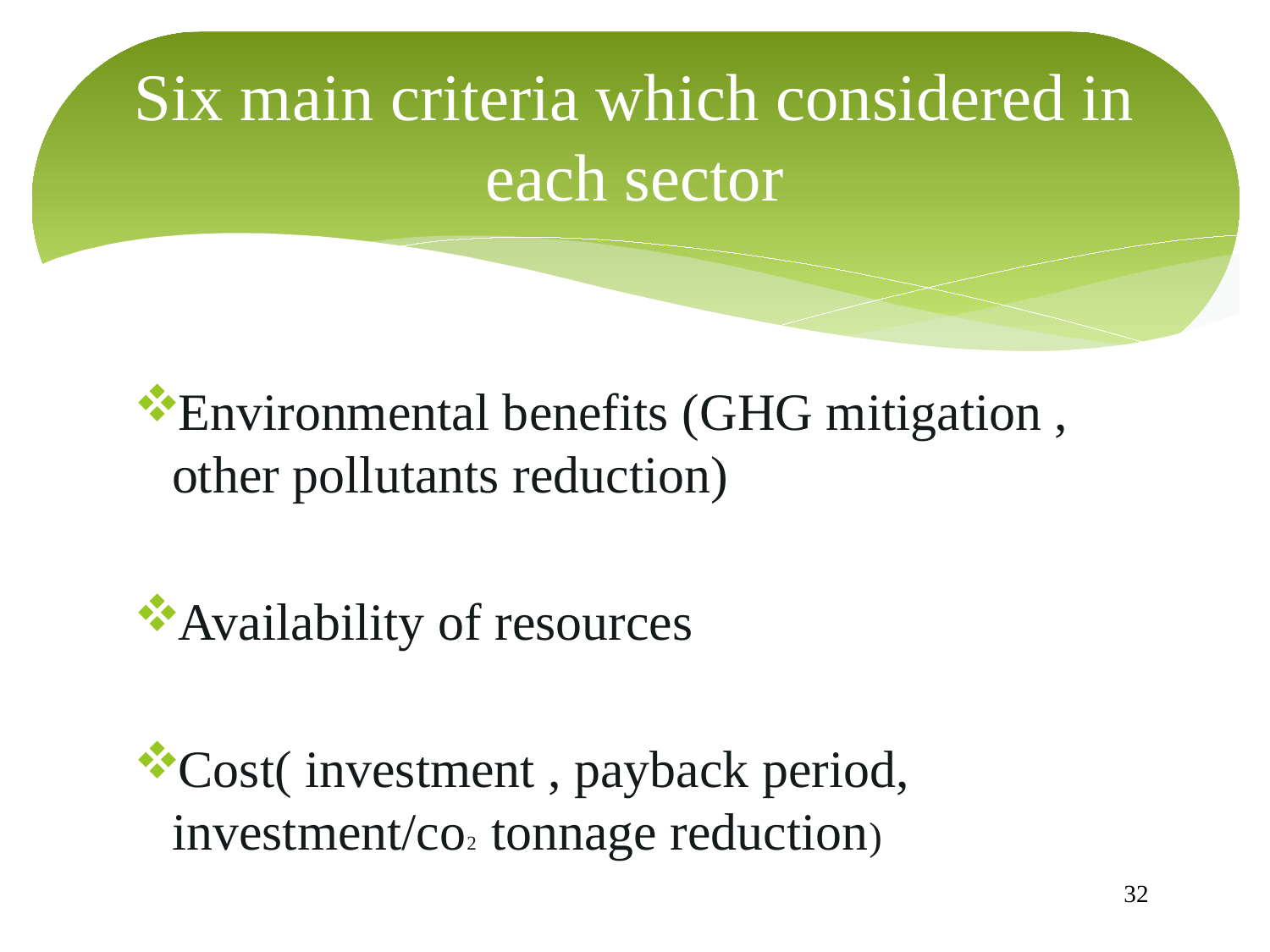

# Six main criteria which considered in each sector
Environmental benefits (GHG mitigation , other pollutants reduction)

Availability of resources

Cost( investment , payback period, investment/co2  tonnage reduction)

32